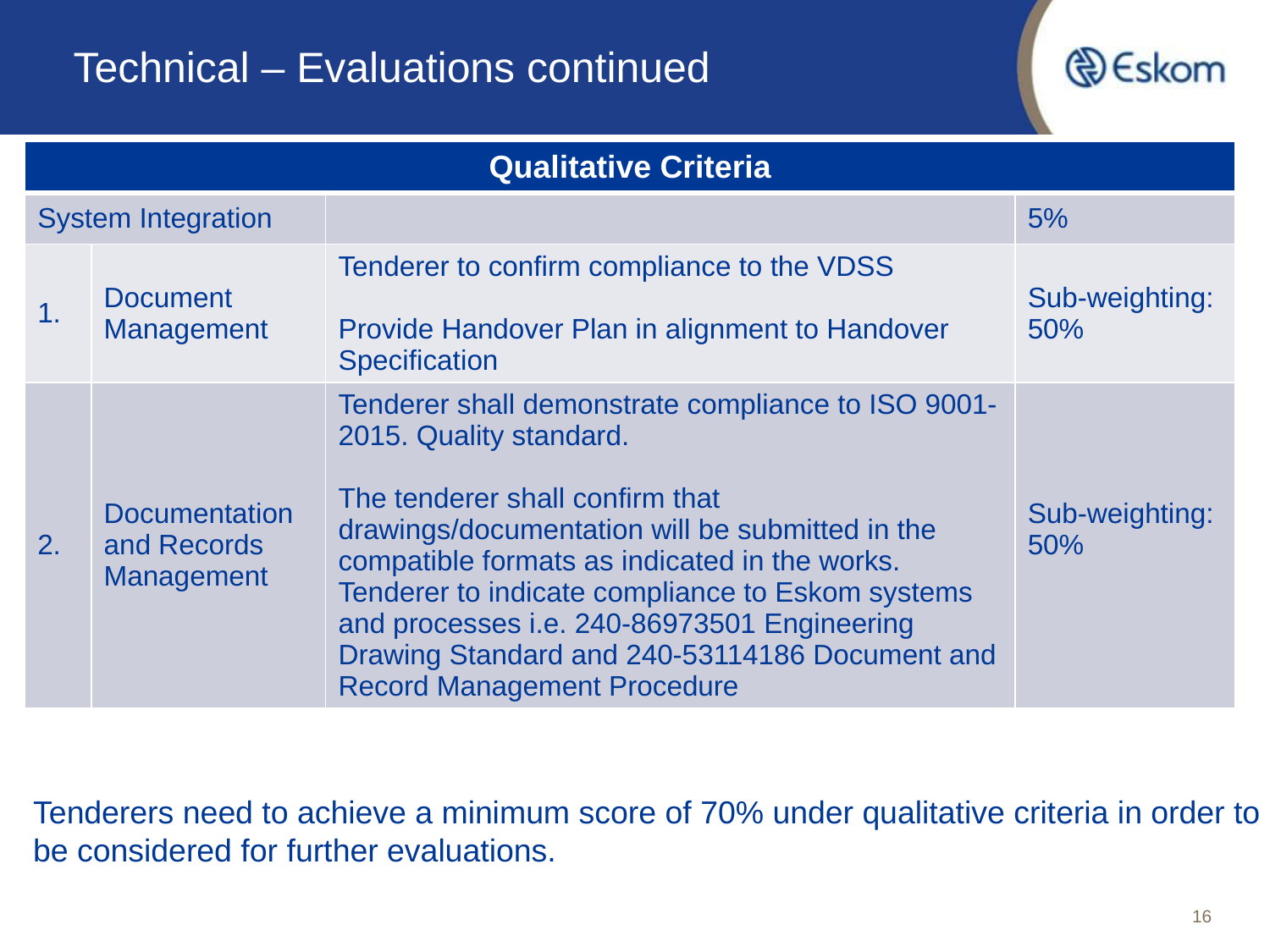

# Technical – Evaluations continued
| Qualitative Criteria |  |  |  |
| --- | --- | --- | --- |
| System Integration |  |  | 5% |
| 1. | Document Management | Tenderer to confirm compliance to the VDSS Provide Handover Plan in alignment to Handover Specification | Sub-weighting: 50% |
| 2. | Documentation and Records Management | Tenderer shall demonstrate compliance to ISO 9001-2015. Quality standard. The tenderer shall confirm that drawings/documentation will be submitted in the compatible formats as indicated in the works. Tenderer to indicate compliance to Eskom systems and processes i.e. 240-86973501 Engineering Drawing Standard and 240-53114186 Document and Record Management Procedure | Sub-weighting: 50% |
Tenderers need to achieve a minimum score of 70% under qualitative criteria in order to be considered for further evaluations.
16